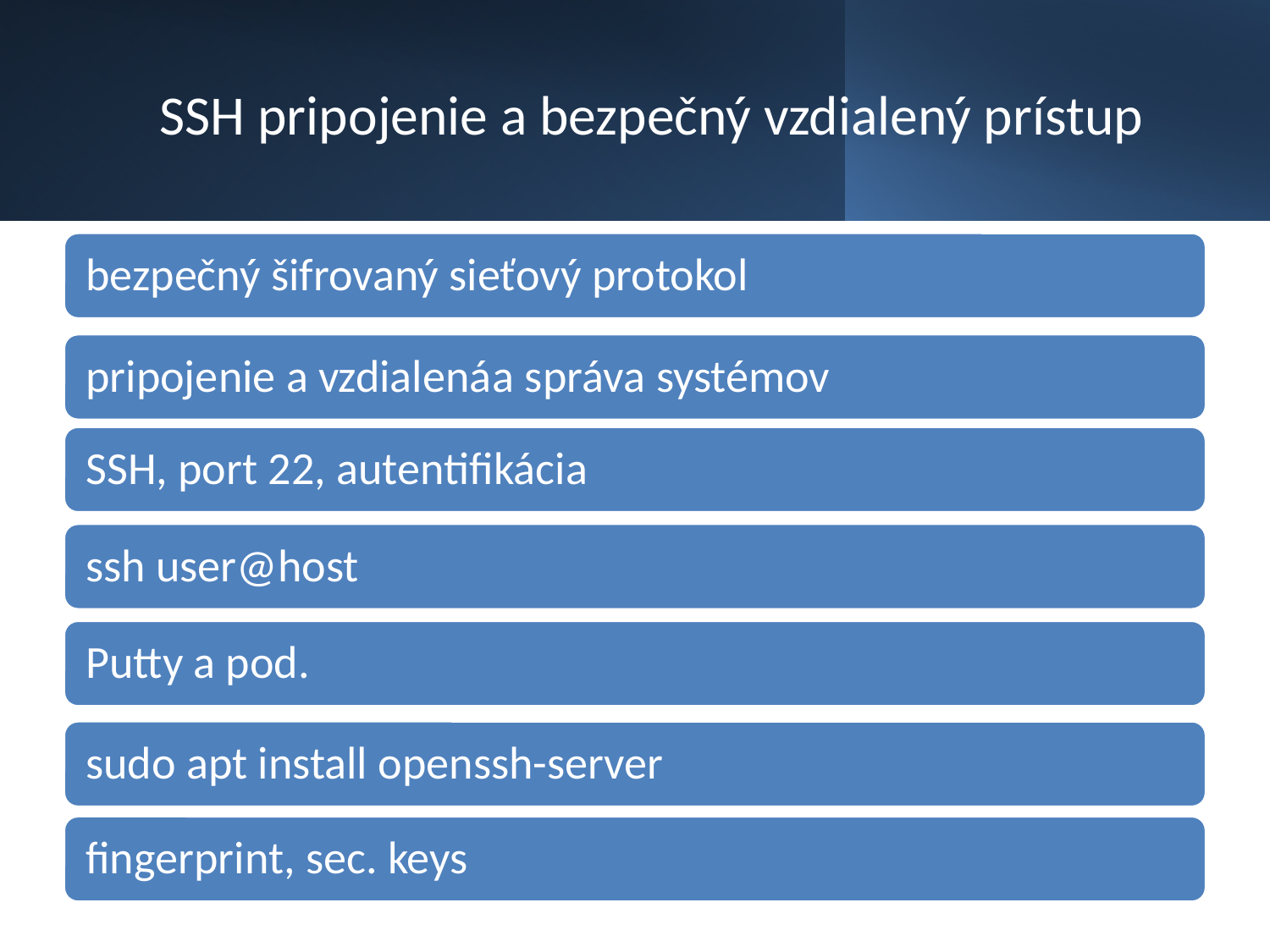

# SSH pripojenie a bezpečný vzdialený prístup
bezpečný šifrovaný sieťový protokol
sudo apt install openssh-server
SSH, port 22, autentifikácia
ssh user@host
Putty a pod.
fingerprint, sec. keys
pripojenie a vzdialenáa správa systémov